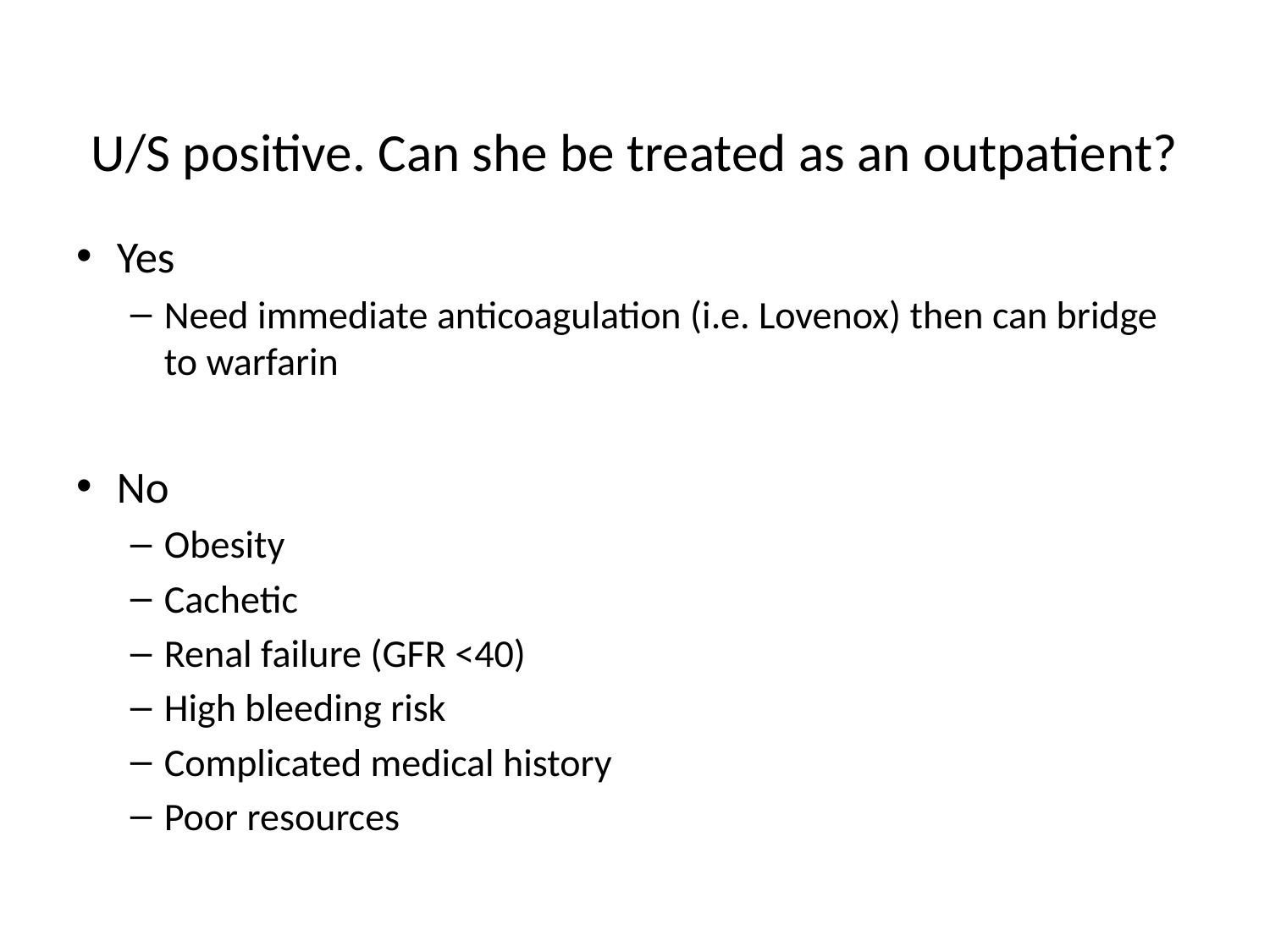

# U/S positive. Can she be treated as an outpatient?
Yes
Need immediate anticoagulation (i.e. Lovenox) then can bridge to warfarin

No
Obesity
Cachetic
Renal failure (GFR <40)
High bleeding risk
Complicated medical history
Poor resources